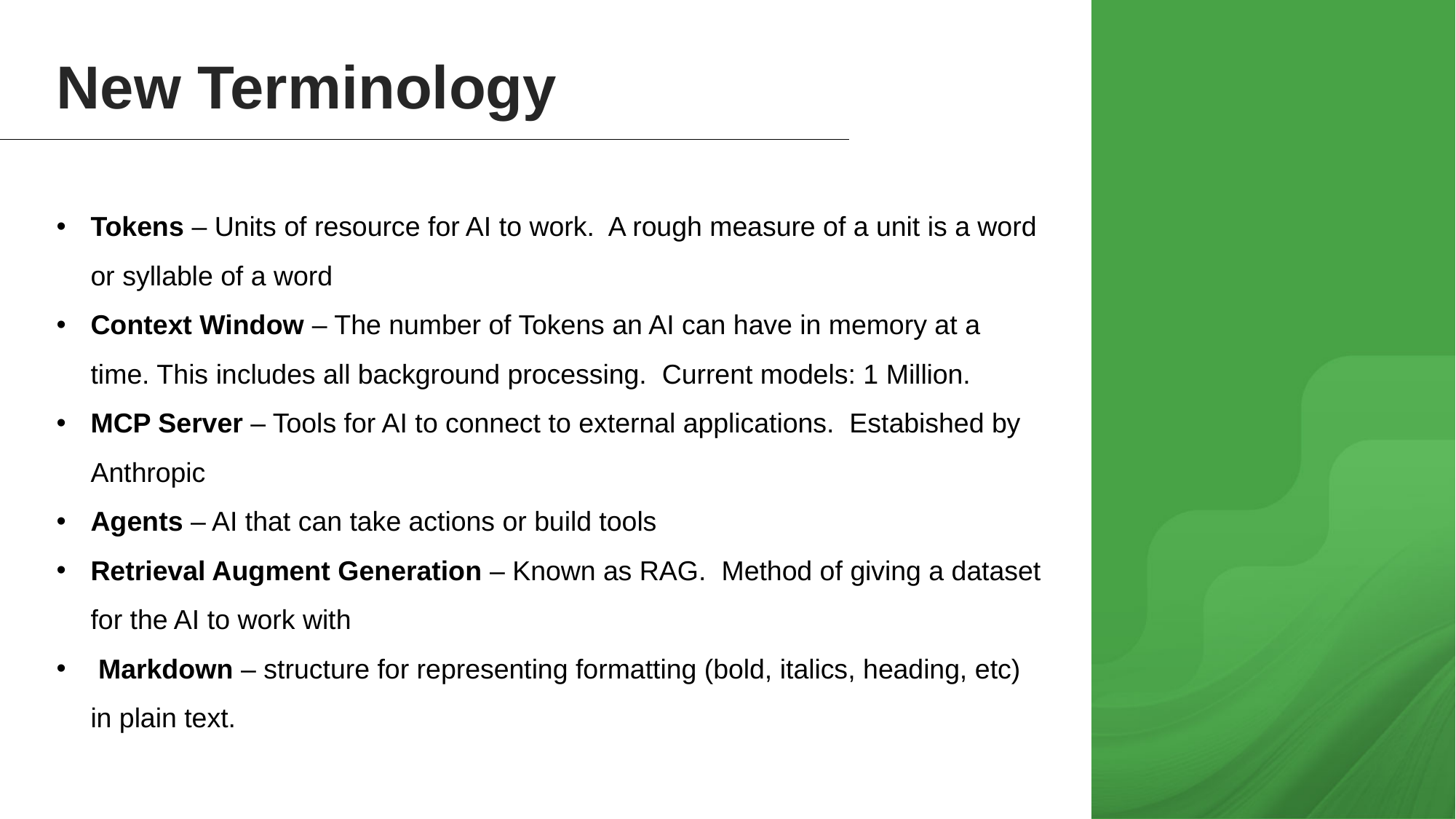

New Terminology
Tokens – Units of resource for AI to work.  A rough measure of a unit is a word or syllable of a word
Context Window – The number of Tokens an AI can have in memory at a time. This includes all background processing.  Current models: 1 Million.
MCP Server – Tools for AI to connect to external applications.  Estabished by Anthropic
Agents – AI that can take actions or build tools
Retrieval Augment Generation – Known as RAG.  Method of giving a dataset for the AI to work with
 Markdown – structure for representing formatting (bold, italics, heading, etc) in plain text.